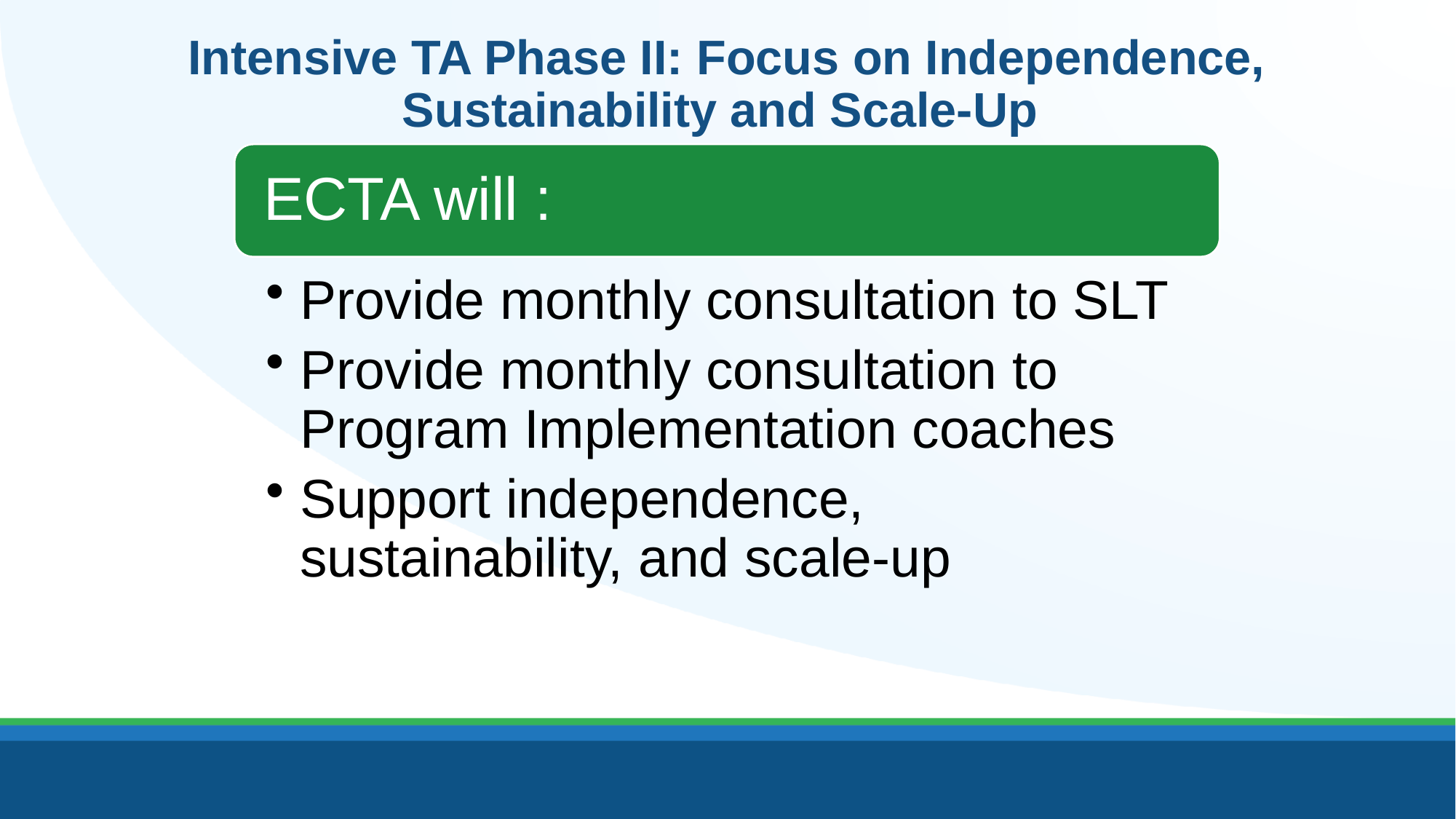

# Intensive TA Phase II: Focus on Independence, Sustainability and Scale-Up
ECTA will :
Provide monthly consultation to SLT
Provide monthly consultation to Program Implementation coaches
Support independence, sustainability, and scale-up